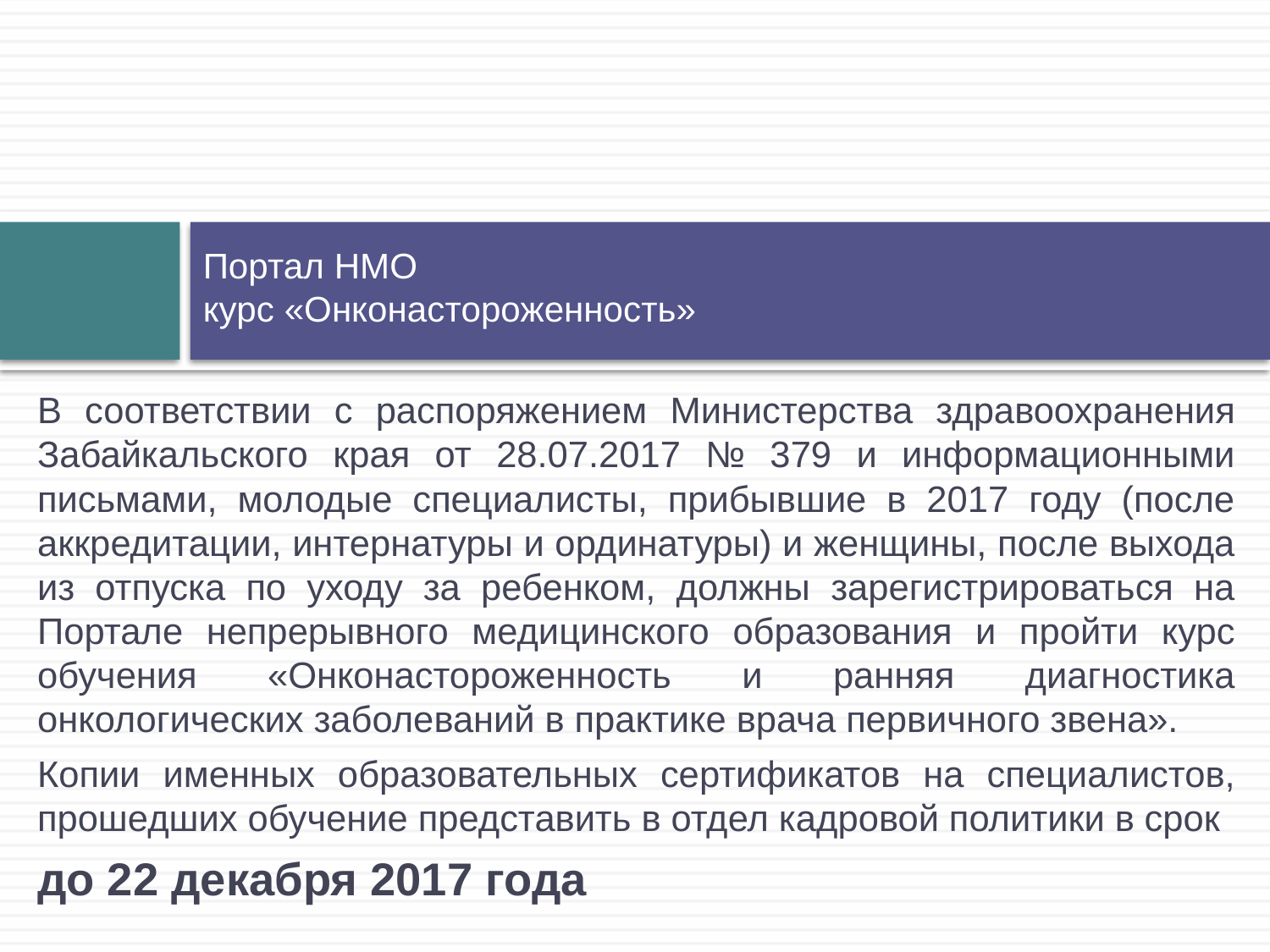

# Портал НМО курс «Онконастороженность»
В соответствии с распоряжением Министерства здравоохранения Забайкальского края от 28.07.2017 № 379 и информационными письмами, молодые специалисты, прибывшие в 2017 году (после аккредитации, интернатуры и ординатуры) и женщины, после выхода из отпуска по уходу за ребенком, должны зарегистрироваться на Портале непрерывного медицинского образования и пройти курс обучения «Онконастороженность и ранняя диагностика онкологических заболеваний в практике врача первичного звена».
Копии именных образовательных сертификатов на специалистов, прошедших обучение представить в отдел кадровой политики в срок
до 22 декабря 2017 года